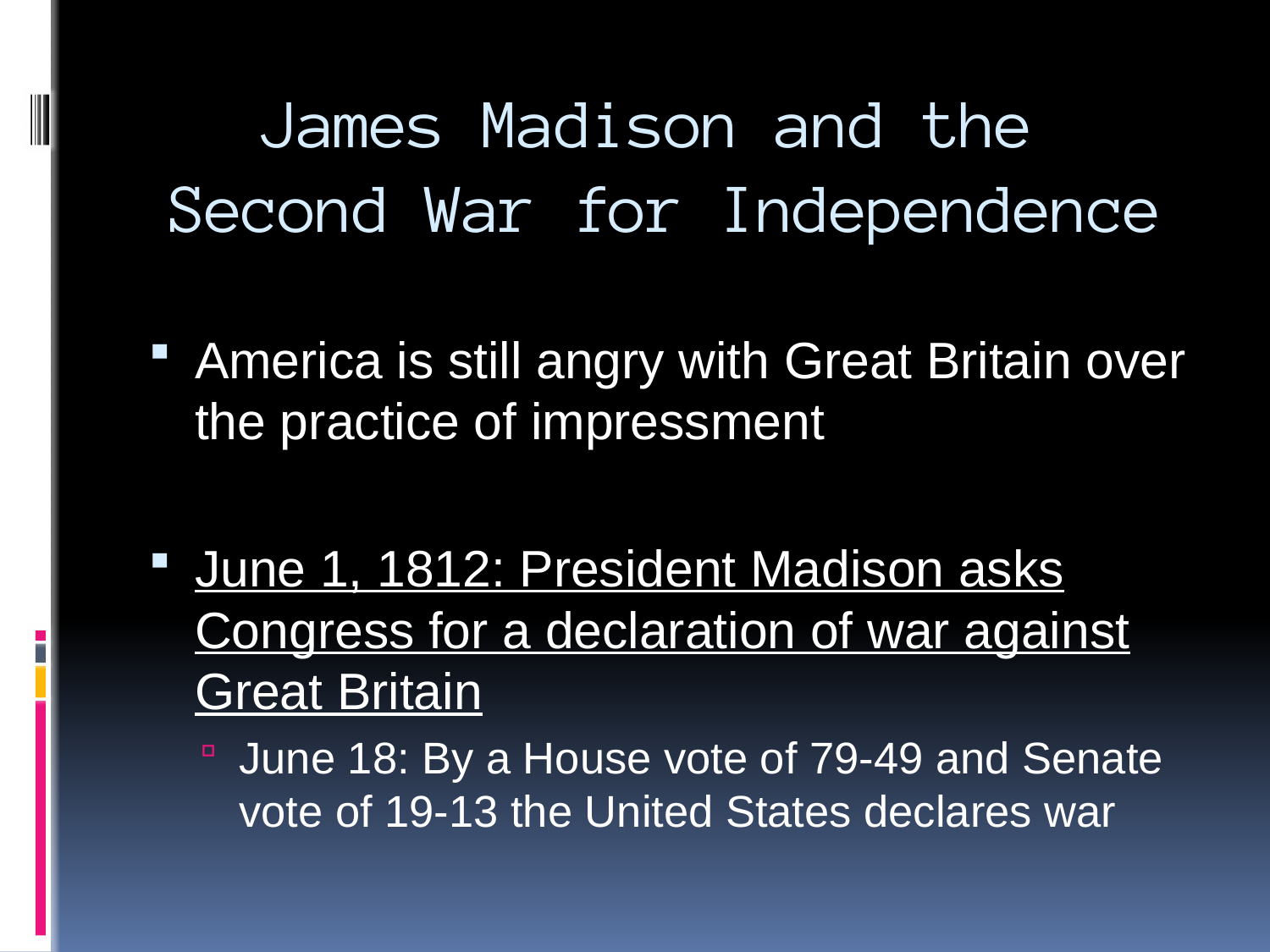

# James Madison and the Second War for Independence

America is still angry with Great Britain over the practice of impressment

June 1, 1812: President Madison asks Congress for a declaration of war against Great Britain
June 18: By a House vote of 79-49 and Senate vote of 19-13 the United States declares war